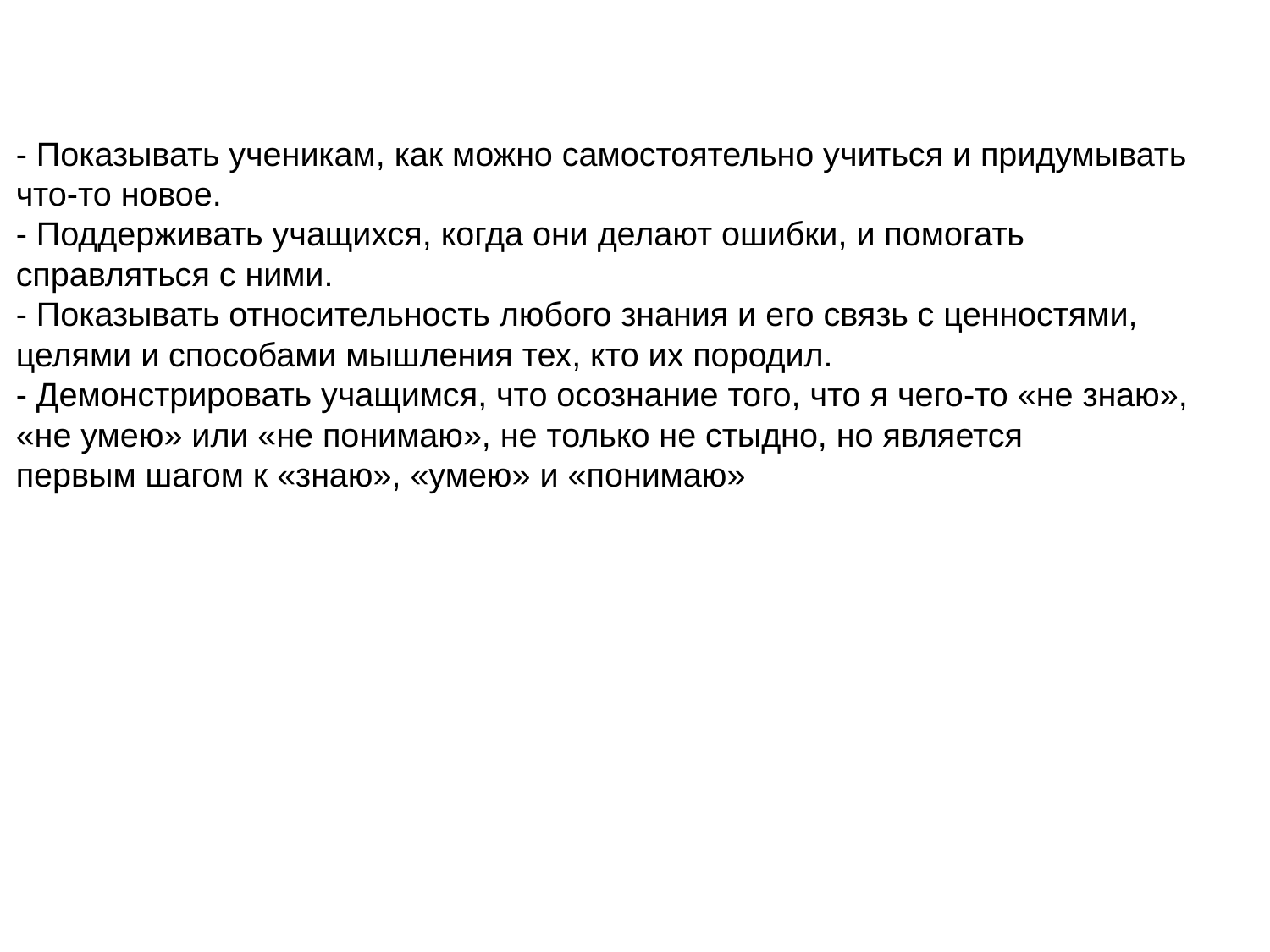

- Показывать ученикам, как можно самостоятельно учиться и придумывать что-то новое.
- Поддерживать учащихся, когда они делают ошибки, и помогать справляться с ними.
- Показывать относительность любого знания и его связь с ценностями, целями и способами мышления тех, кто их породил.
- Демонстрировать учащимся, что осознание того, что я чего-то «не знаю», «не умею» или «не понимаю», не только не стыдно, но является
первым шагом к «знаю», «умею» и «понимаю»